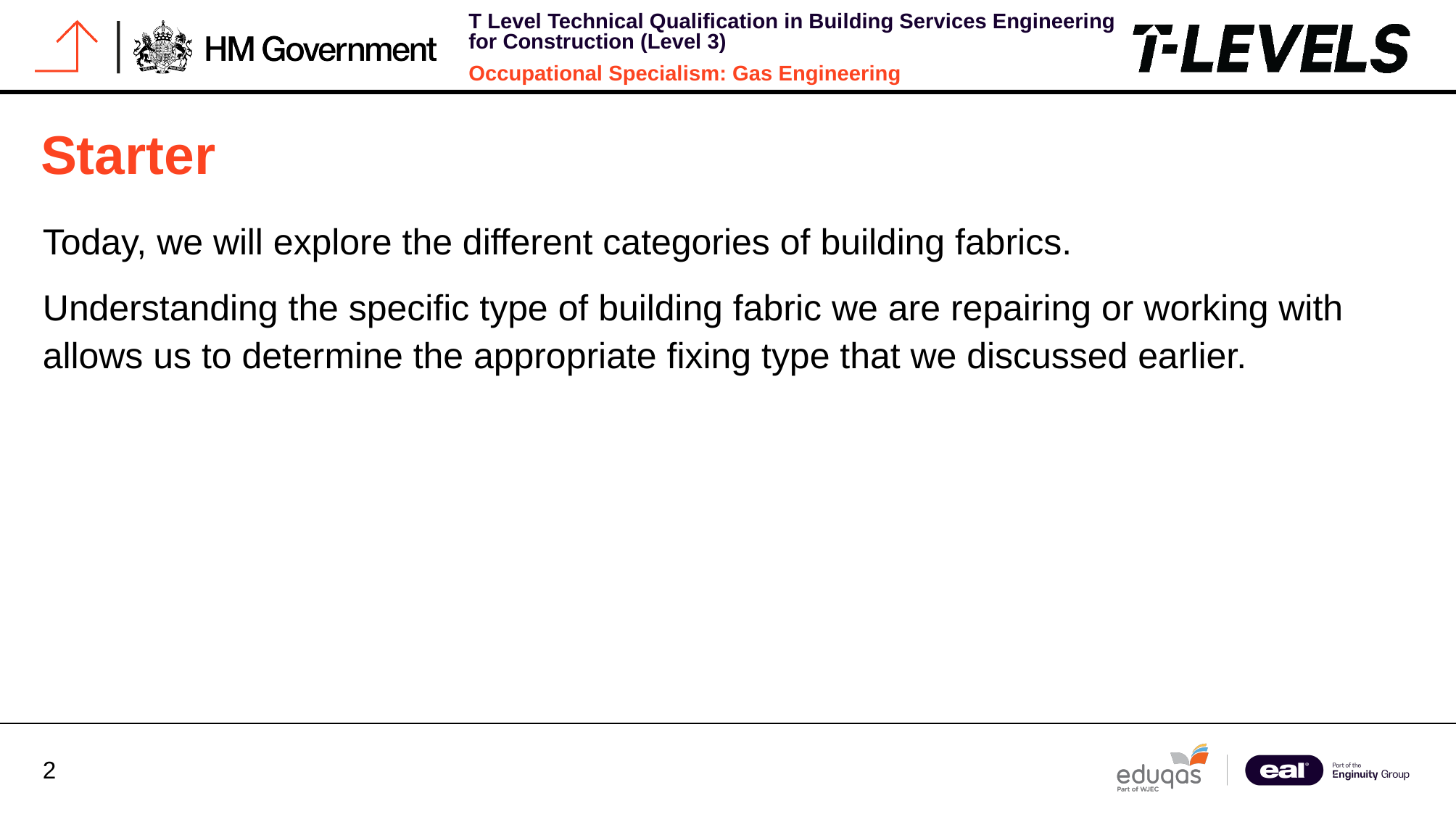

# Starter
Today, we will explore the different categories of building fabrics.
Understanding the specific type of building fabric we are repairing or working with allows us to determine the appropriate fixing type that we discussed earlier.